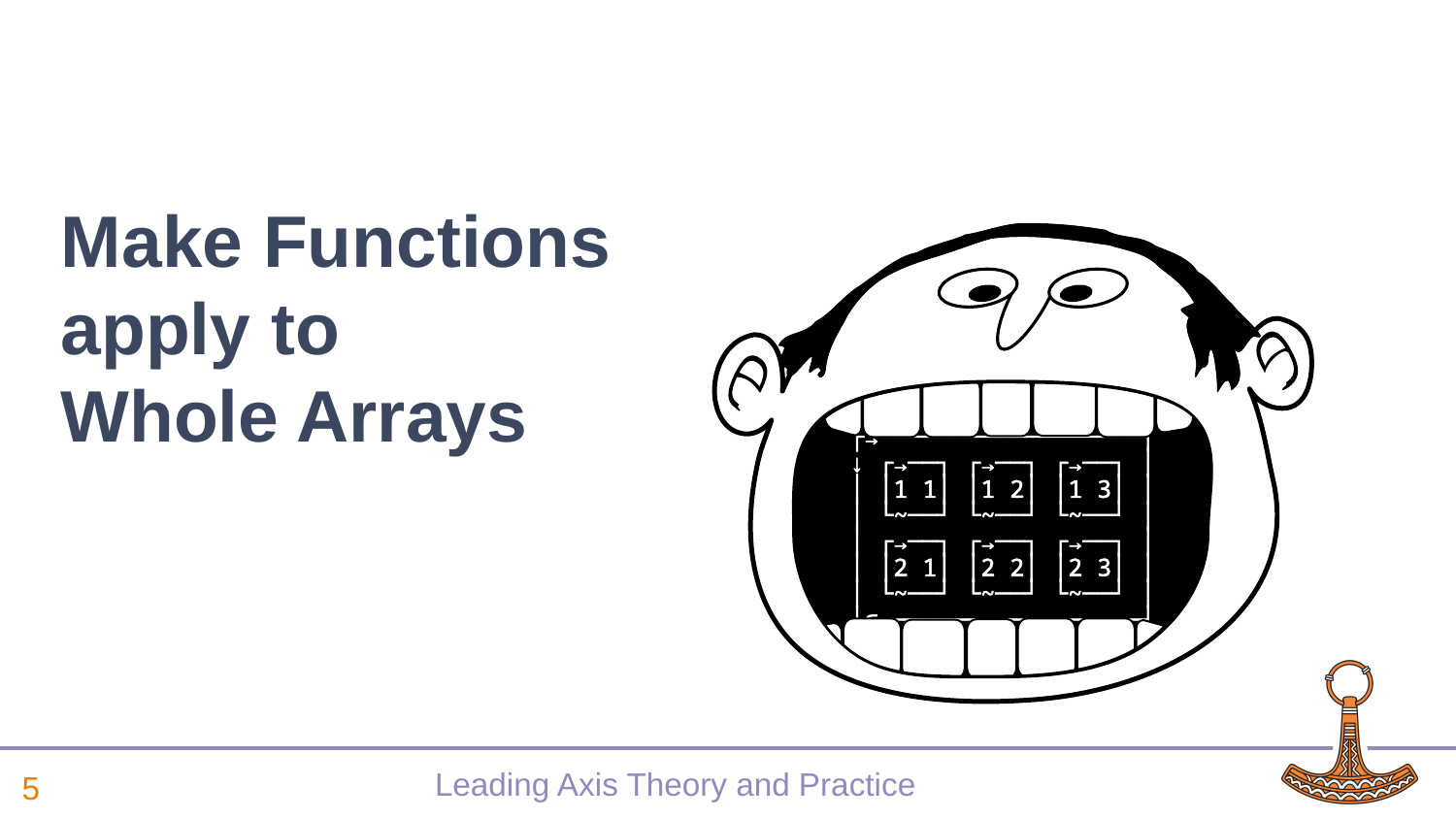

┌→──────────────────┐
↓ ┌→──┐ ┌→──┐ ┌→──┐ │
│ │1 1│ │1 2│ │1 3│ │
│ └~──┘ └~──┘ └~──┘ │
│ ┌→──┐ ┌→──┐ ┌→──┐ │
│ │2 1│ │2 2│ │2 3│ │
│ └~──┘ └~──┘ └~──┘ │
└∊──────────────────┘

# Make Functions apply to Whole Arrays